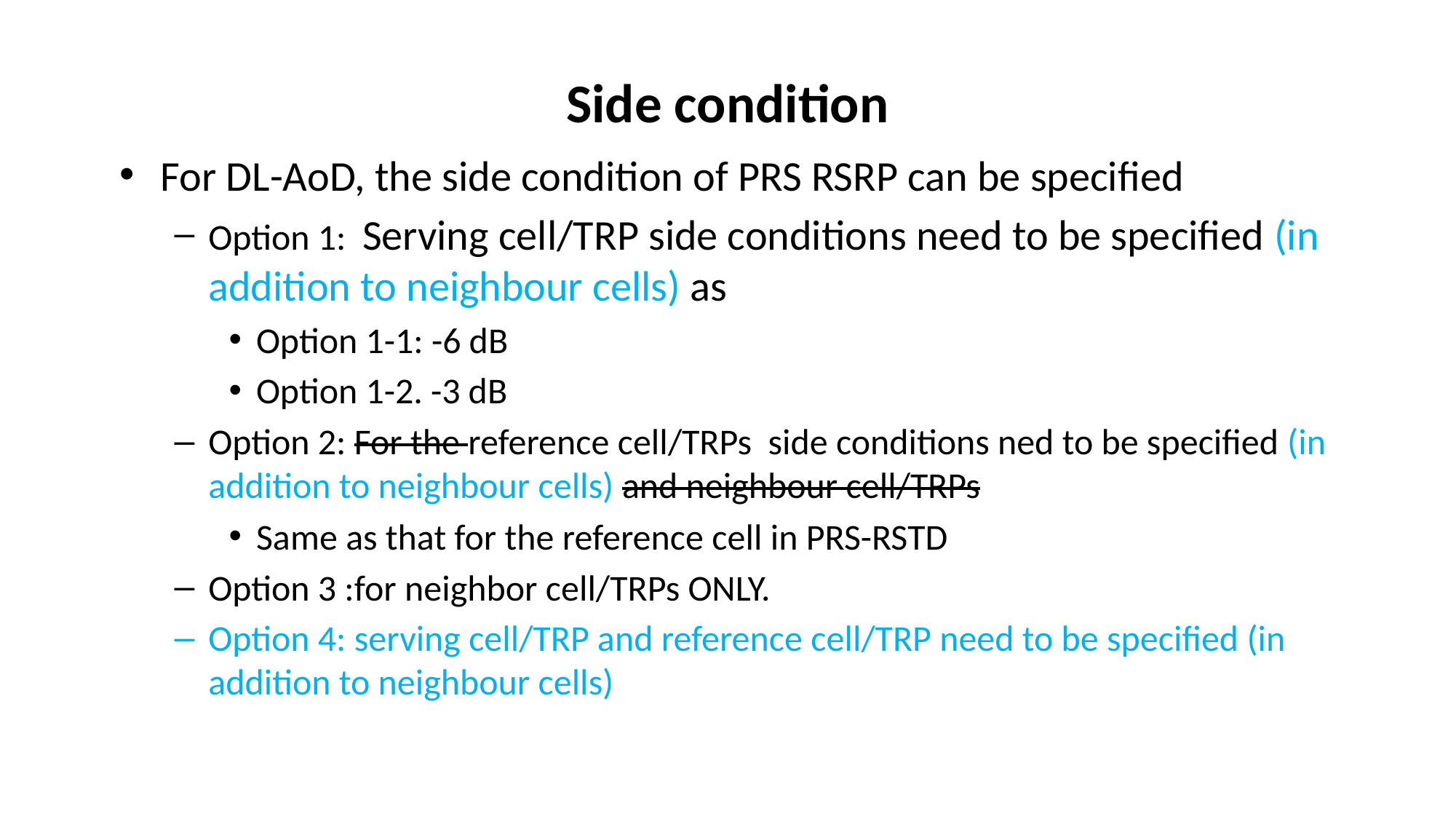

# Side condition
For DL-AoD, the side condition of PRS RSRP can be specified
Option 1:  Serving cell/TRP side conditions need to be specified (in addition to neighbour cells) as
Option 1-1: -6 dB
Option 1-2. -3 dB
Option 2: For the reference cell/TRPs  side conditions ned to be specified (in addition to neighbour cells) and neighbour cell/TRPs
Same as that for the reference cell in PRS-RSTD
Option 3 :for neighbor cell/TRPs ONLY.
Option 4: serving cell/TRP and reference cell/TRP need to be specified (in addition to neighbour cells)